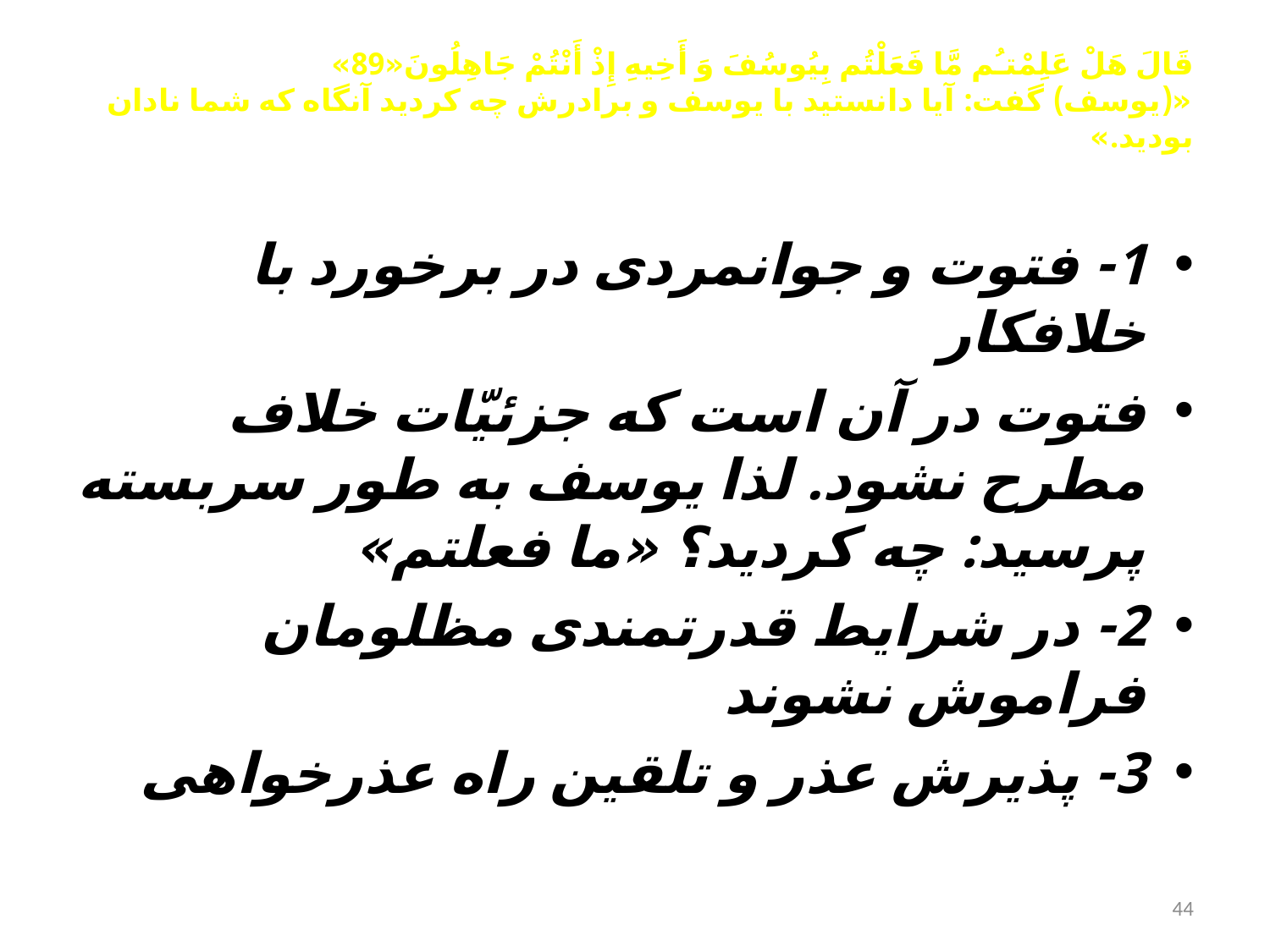

# قَالَ هَلْ عَلِمْتـُم مَّا فَعَلْتُم بِیُوسُفَ وَ أَخِیهِ إِذْ أَنْتُمْ جَاهِلُونَ«89» «(یوسف) گفت: آیا دانستید با یوسف و برادرش چه كردید آنگاه كه شما نادان بودید.»
1- فتوت و جوانمردی در برخورد با خلافكار
فتوت در آن است كه جزئیّات خلاف مطرح نشود. لذا یوسف به طور سربسته پرسید: چه كردید؟ «ما فعلتم»
2- در شرایط قدرتمندی مظلومان فراموش نشوند
3- پذیرش عذر و تلقین راه عذرخواهی

44